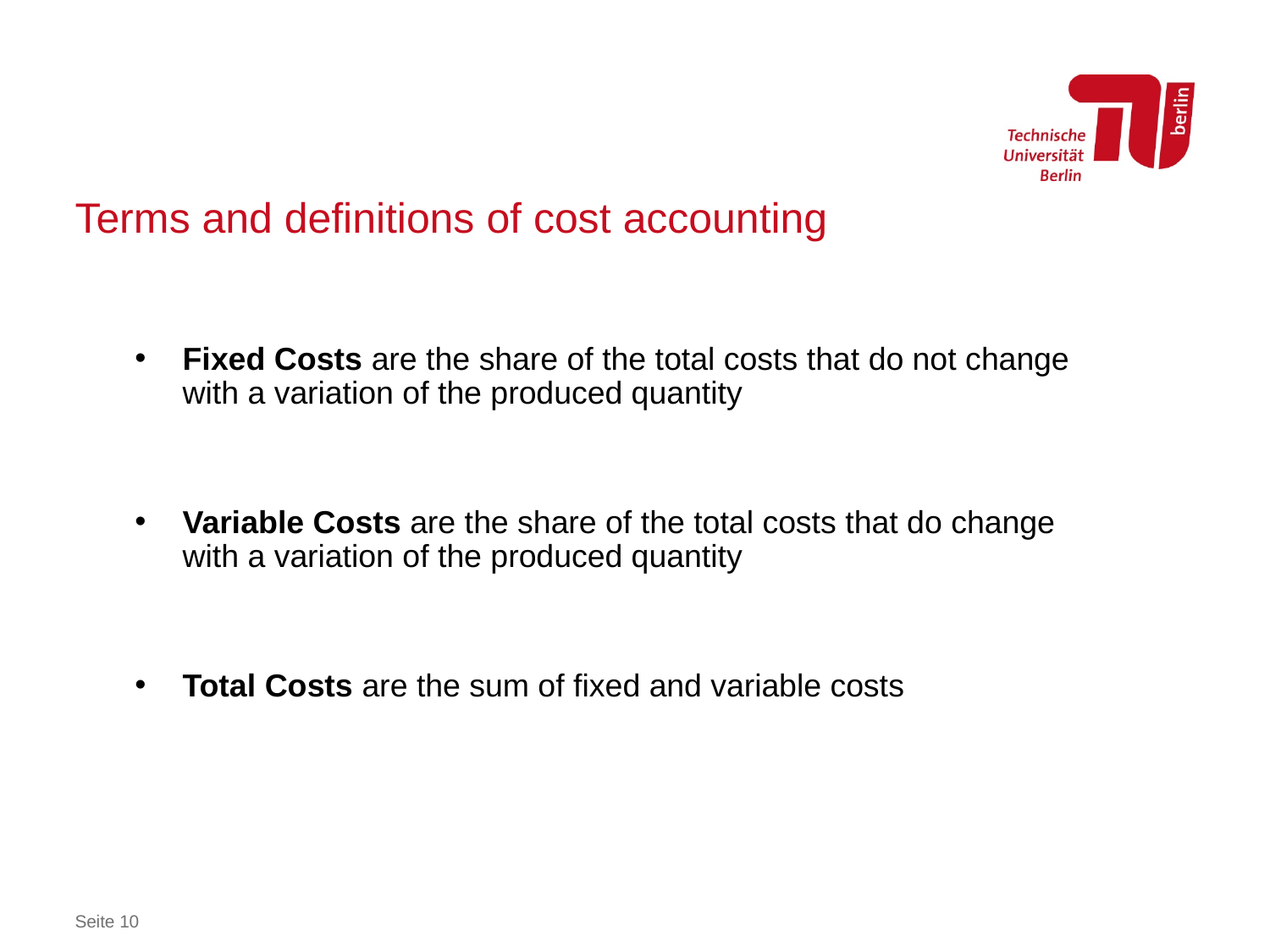

# Terms and definitions of cost accounting
Fixed Costs are the share of the total costs that do not change with a variation of the produced quantity

Variable Costs are the share of the total costs that do change with a variation of the produced quantity

Total Costs are the sum of fixed and variable costs

Seite 10